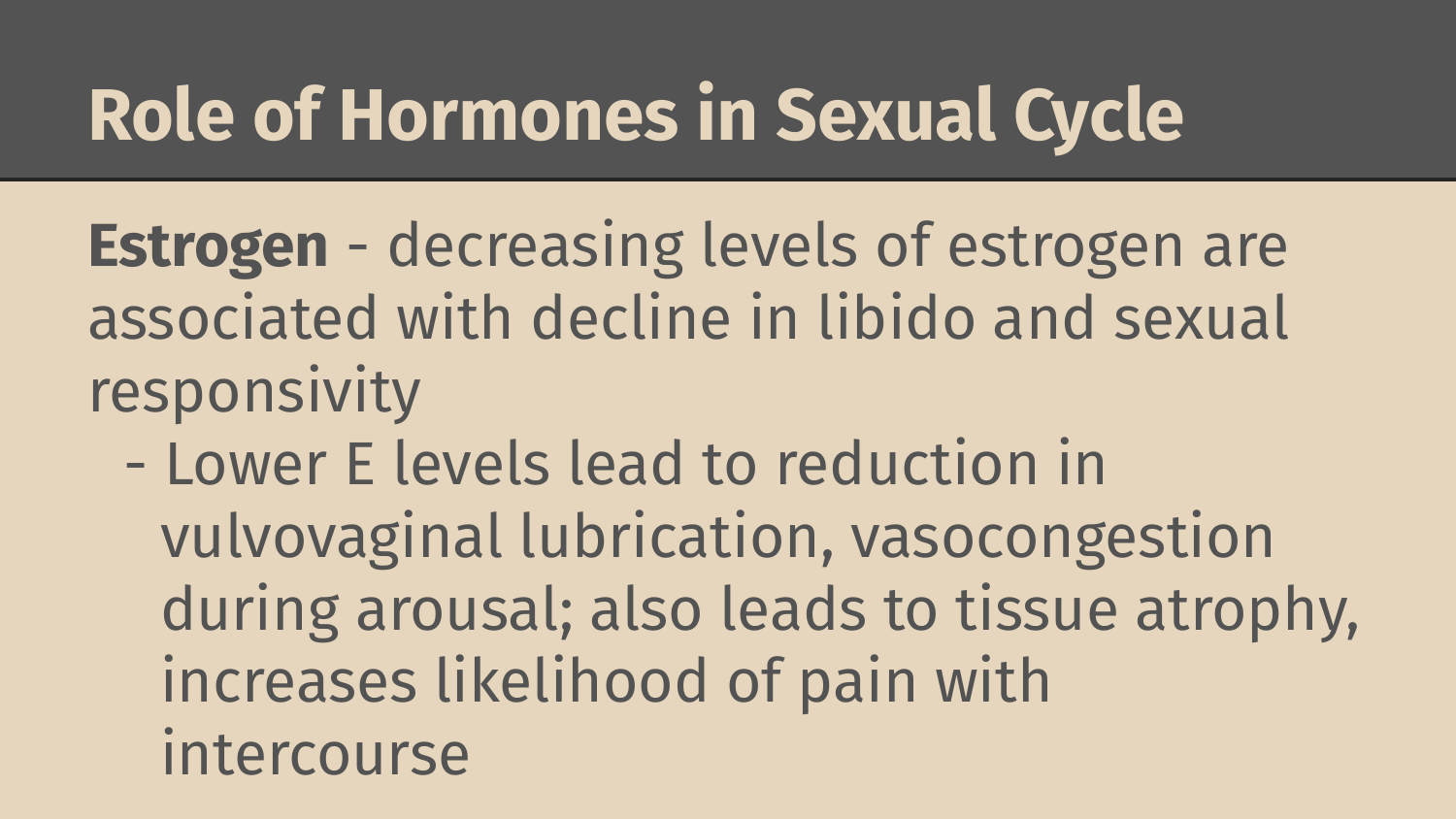

# Role of Hormones in Sexual Cycle
Estrogen - decreasing levels of estrogen are associated with decline in libido and sexual responsivity
- Lower E levels lead to reduction in vulvovaginal lubrication, vasocongestion during arousal; also leads to tissue atrophy, increases likelihood of pain with intercourse